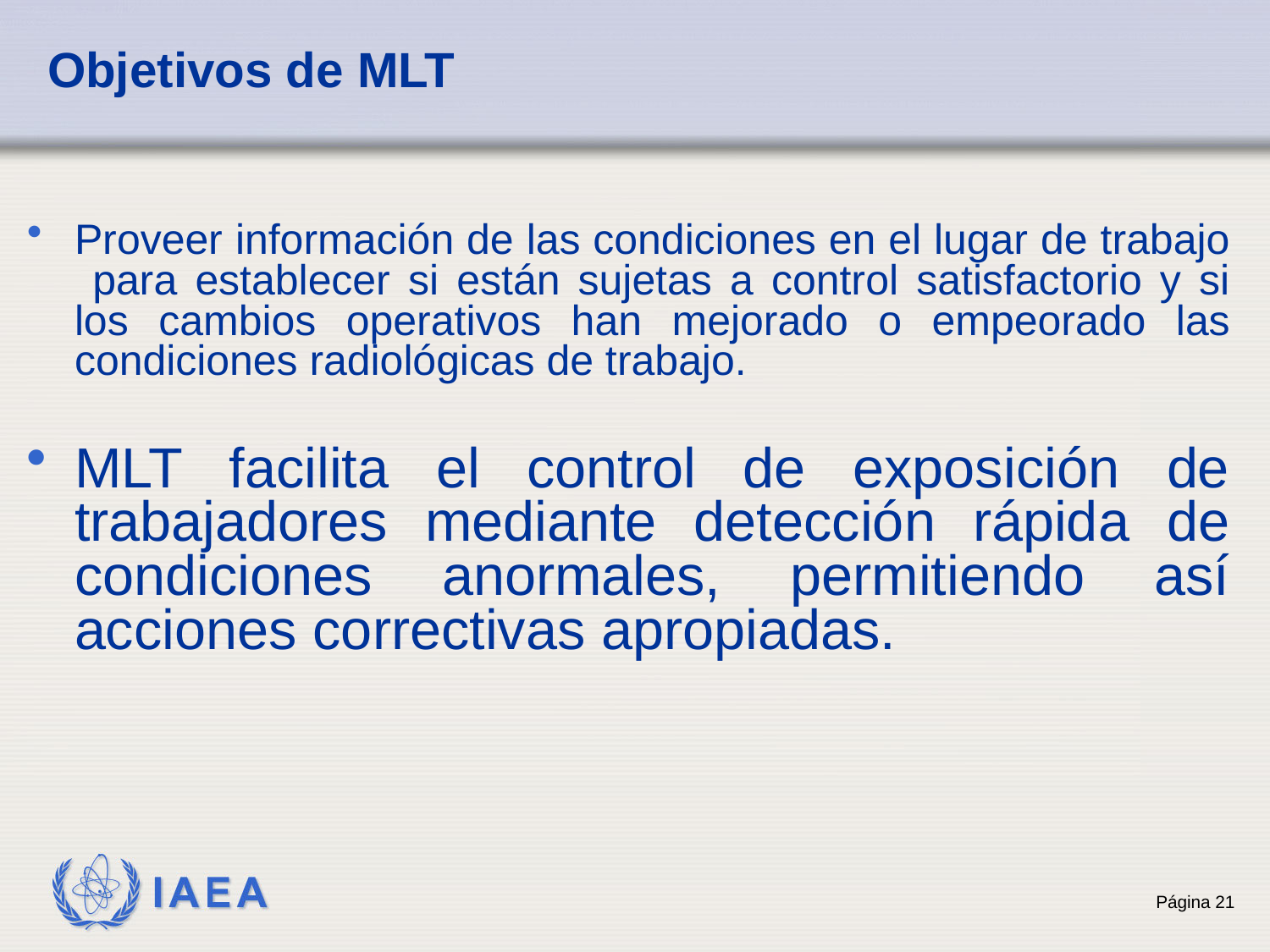

# Objetivos de MLT
Proveer información de las condiciones en el lugar de trabajo  para establecer si están sujetas a control satisfactorio y si los cambios operativos han mejorado o empeorado las condiciones radiológicas de trabajo.

MLT facilita el control de exposición de trabajadores mediante detección rápida de condiciones anormales, permitiendo así acciones correctivas apropiadas.

21